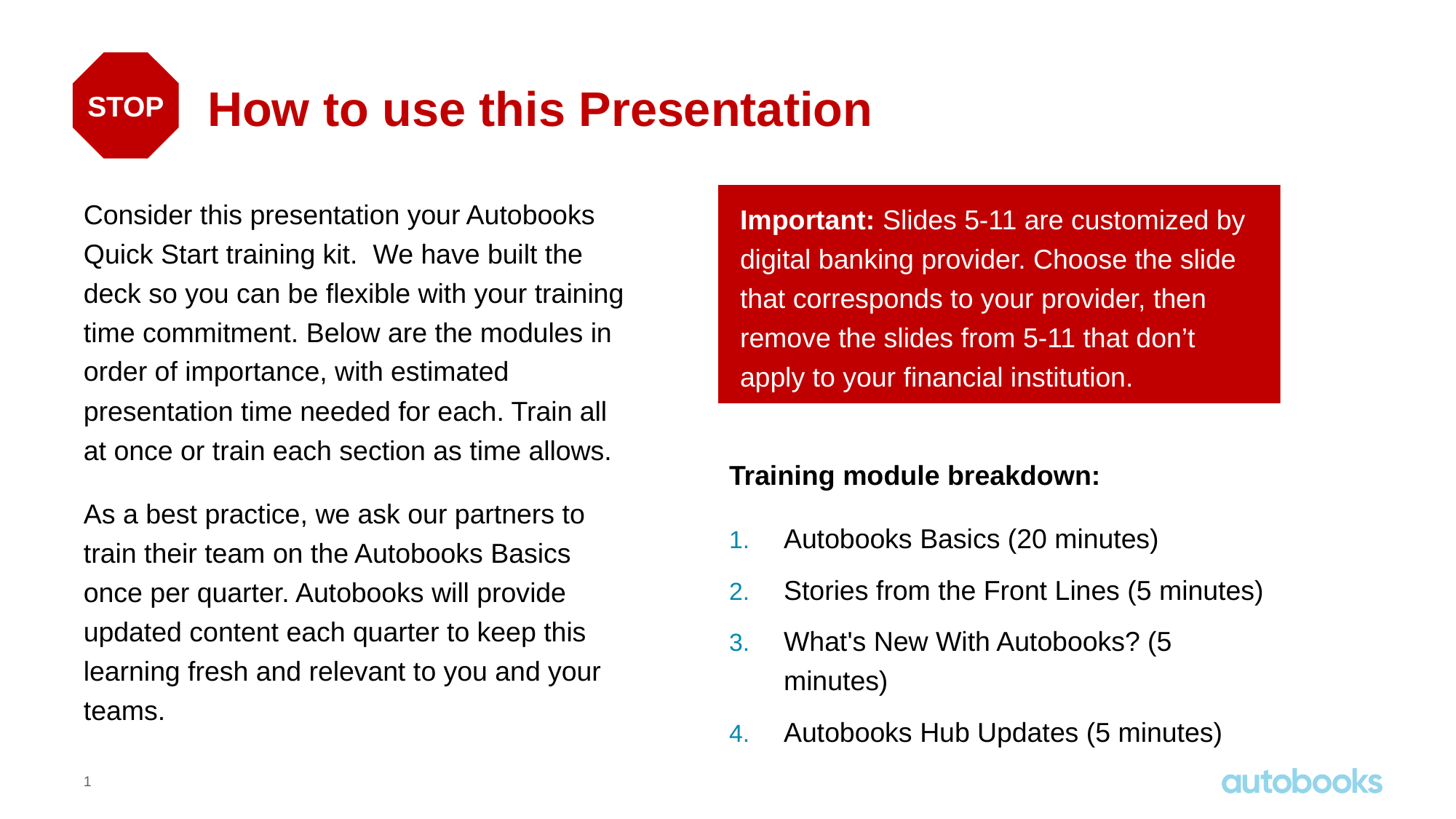

# How to use this Presentation
STOP
Consider this presentation your Autobooks Quick Start training kit.  We have built the deck so you can be flexible with your training time commitment. Below are the modules in order of importance, with estimated presentation time needed for each. Train all at once or train each section as time allows.
As a best practice, we ask our partners to train their team on the Autobooks Basics once per quarter. Autobooks will provide updated content each quarter to keep this learning fresh and relevant to you and your teams.
Important: Slides 5-11 are customized by digital banking provider. Choose the slide that corresponds to your provider, then remove the slides from 5-11 that don’t apply to your financial institution.
Training module breakdown:
Autobooks Basics (20 minutes)
Stories from the Front Lines (5 minutes)
What's New With Autobooks? (5 minutes)
Autobooks Hub Updates (5 minutes)
1